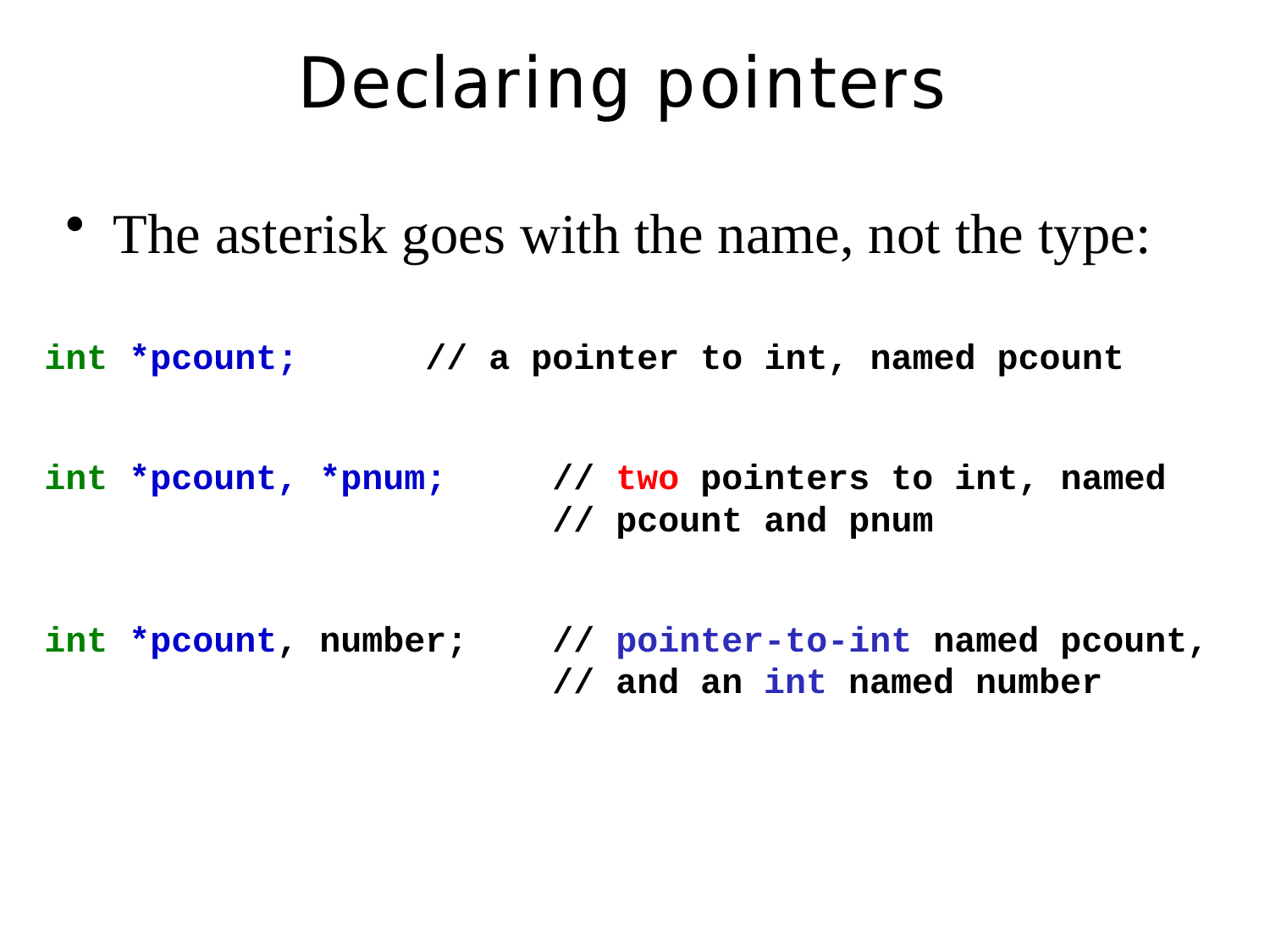

# Declaring pointers
The asterisk goes with the name, not the type:

int *pcount;  	// a pointer to int, named pcount

int *pcount, *pnum;	// two pointers to int, named 				// pcount and pnum

int *pcount, number;	// pointer-to-int named pcount,
				// and an int named number